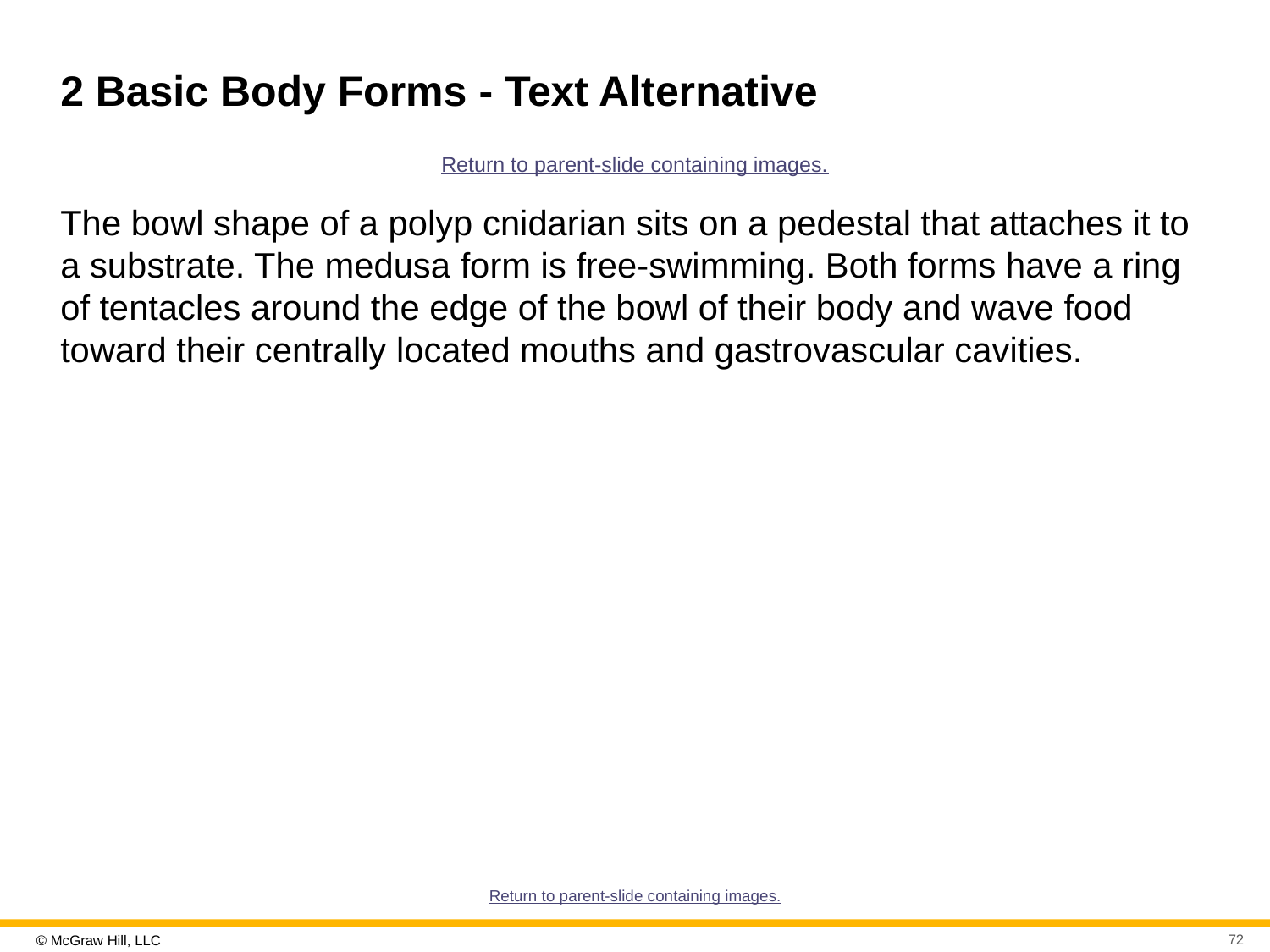

# 2 Basic Body Forms - Text Alternative
Return to parent-slide containing images.
The bowl shape of a polyp cnidarian sits on a pedestal that attaches it to a substrate. The medusa form is free-swimming. Both forms have a ring of tentacles around the edge of the bowl of their body and wave food toward their centrally located mouths and gastrovascular cavities.
Return to parent-slide containing images.
72